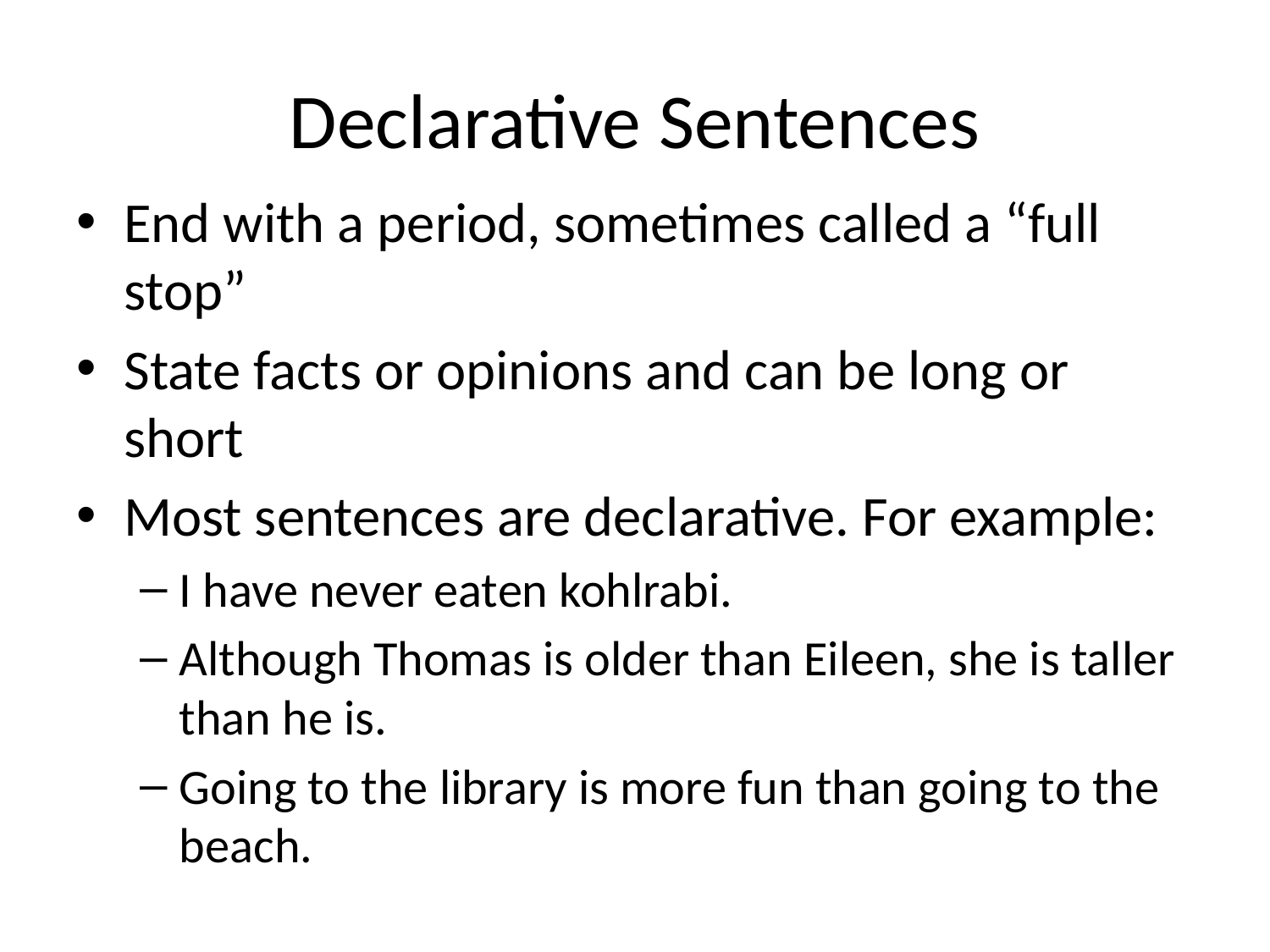

# Declarative Sentences
End with a period, sometimes called a “full stop”
State facts or opinions and can be long or short
Most sentences are declarative. For example:
I have never eaten kohlrabi.
Although Thomas is older than Eileen, she is taller than he is.
Going to the library is more fun than going to the beach.